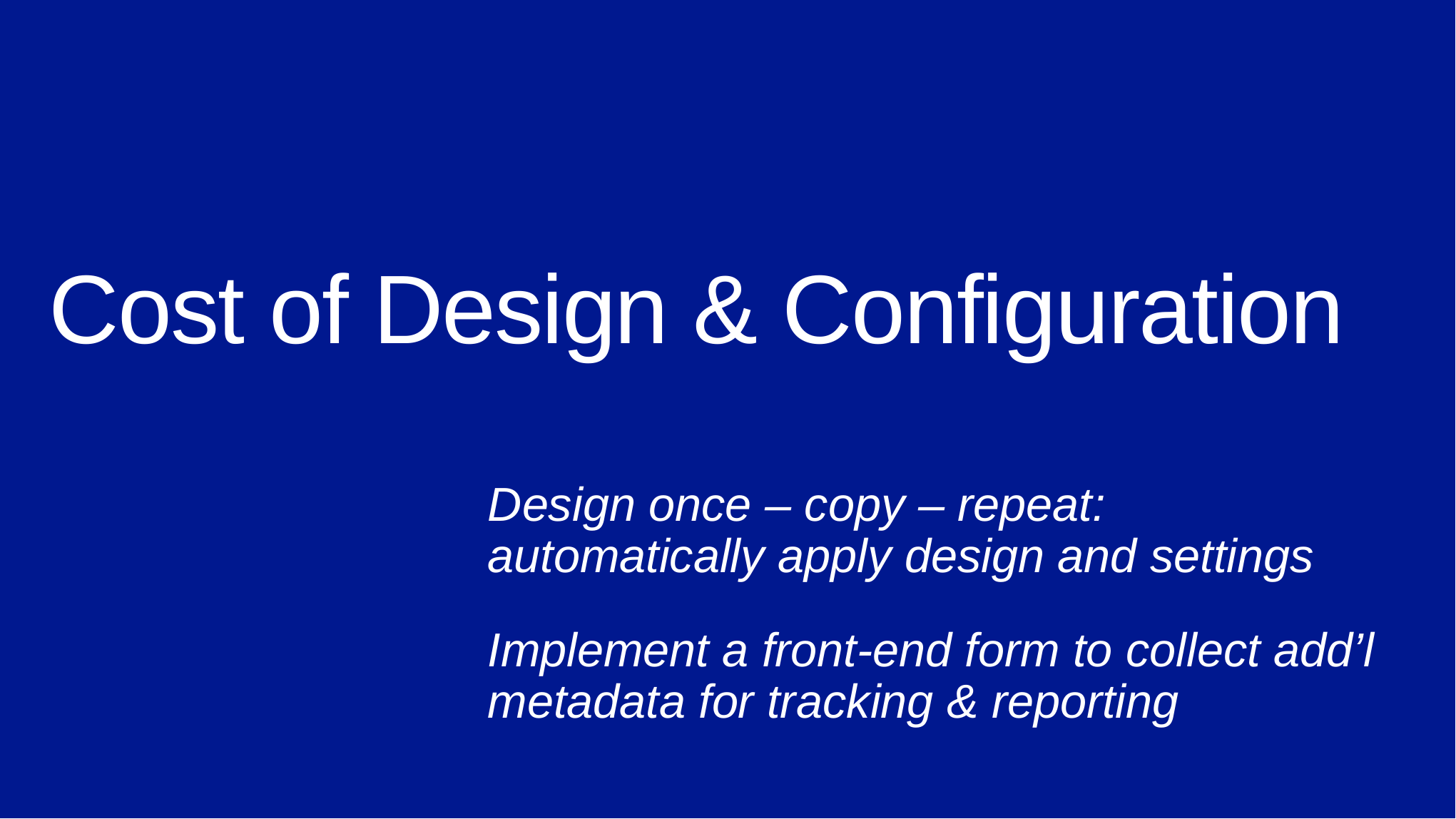

# Cost of Design & Configuration
Design once – copy – repeat: automatically apply design and settings
Implement a front-end form to collect add’l metadata for tracking & reporting